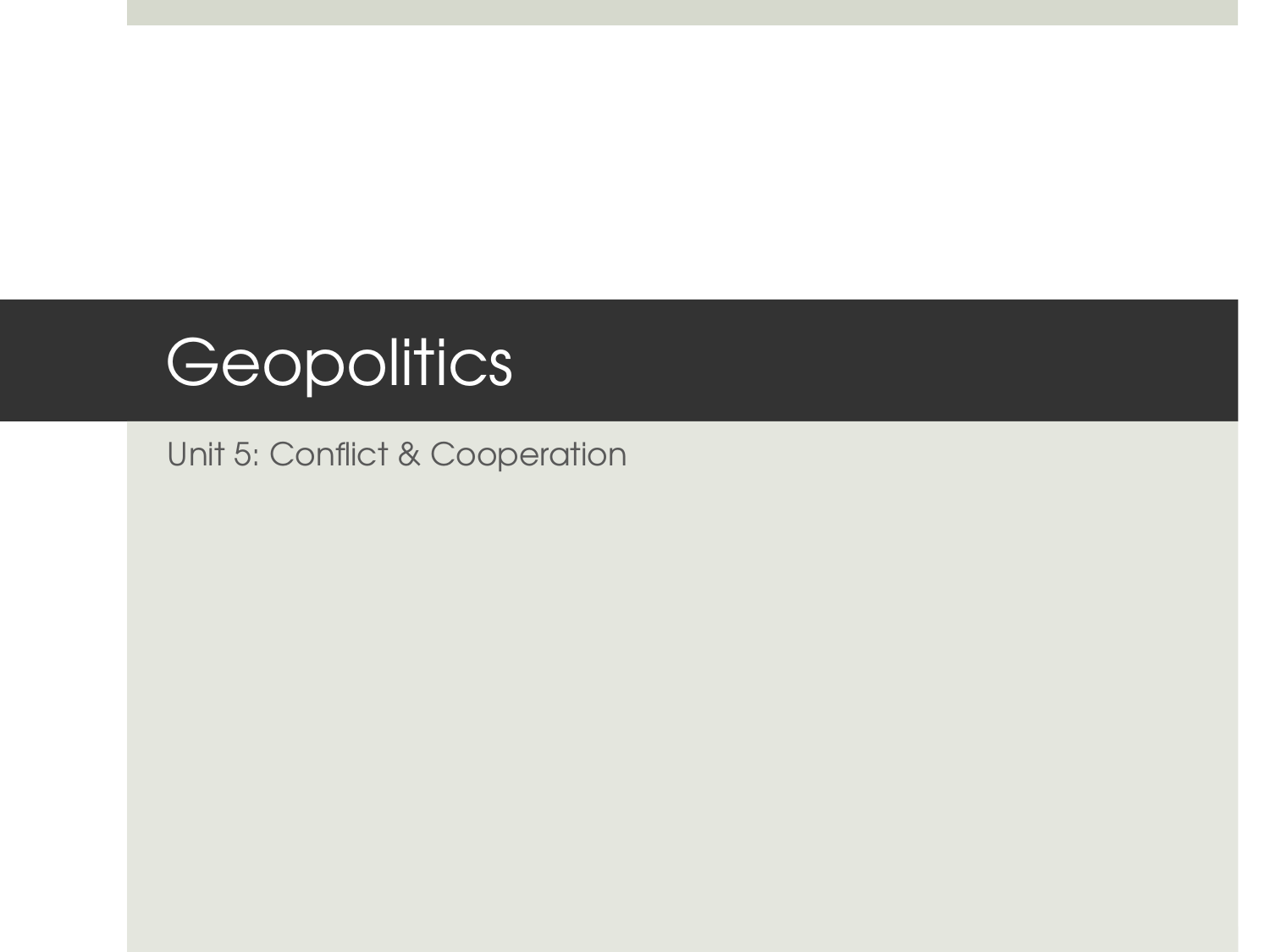

# Geopolitics
Unit 5: Conflict & Cooperation